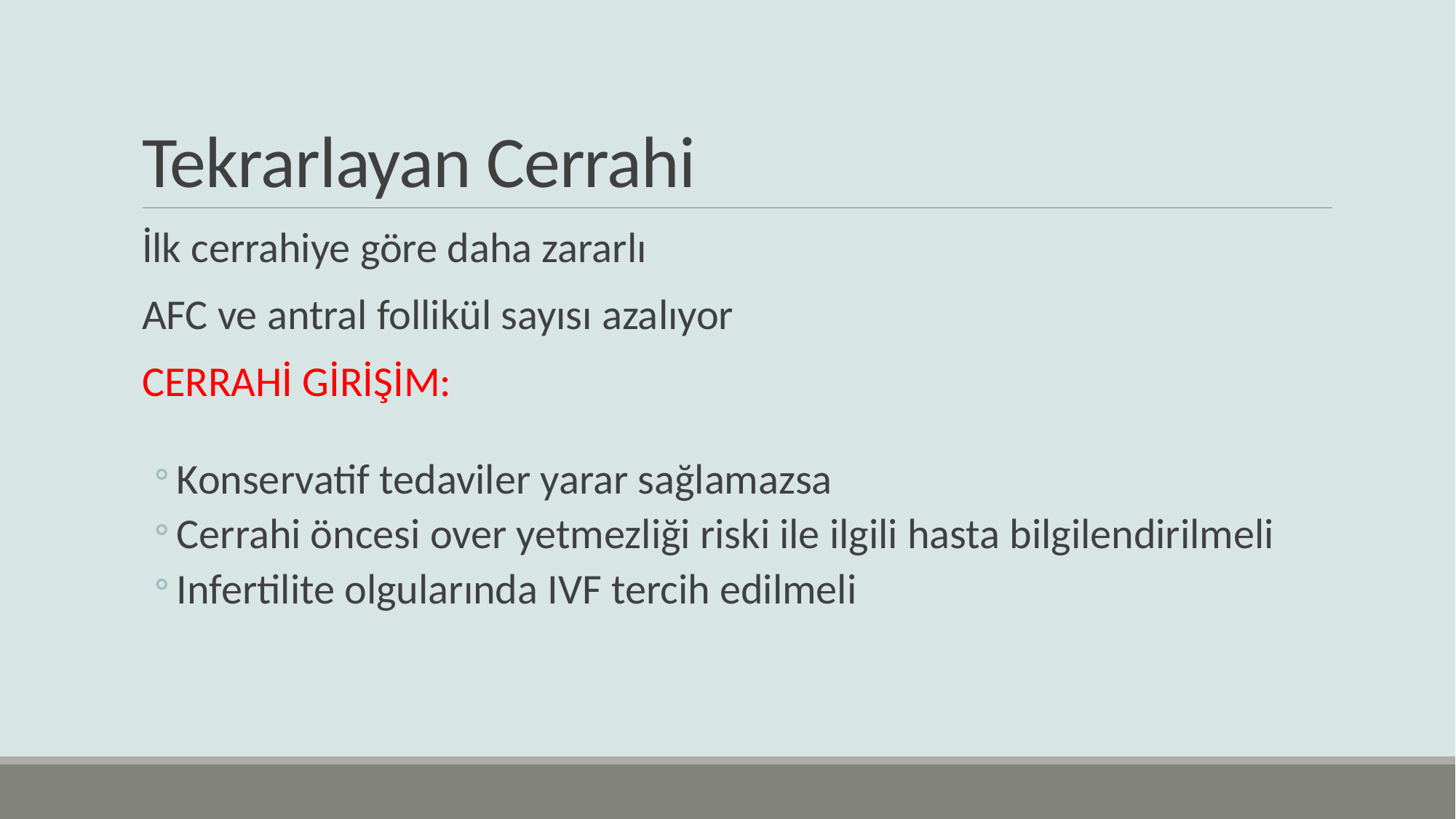

# Tekrarlayan Cerrahi
İlk cerrahiye göre daha zararlı
AFC ve antral follikül sayısı azalıyor
CERRAHİ GİRİŞİM:
Konservatif tedaviler yarar sağlamazsa
Cerrahi öncesi over yetmezliği riski ile ilgili hasta bilgilendirilmeli
Infertilite olgularında IVF tercih edilmeli